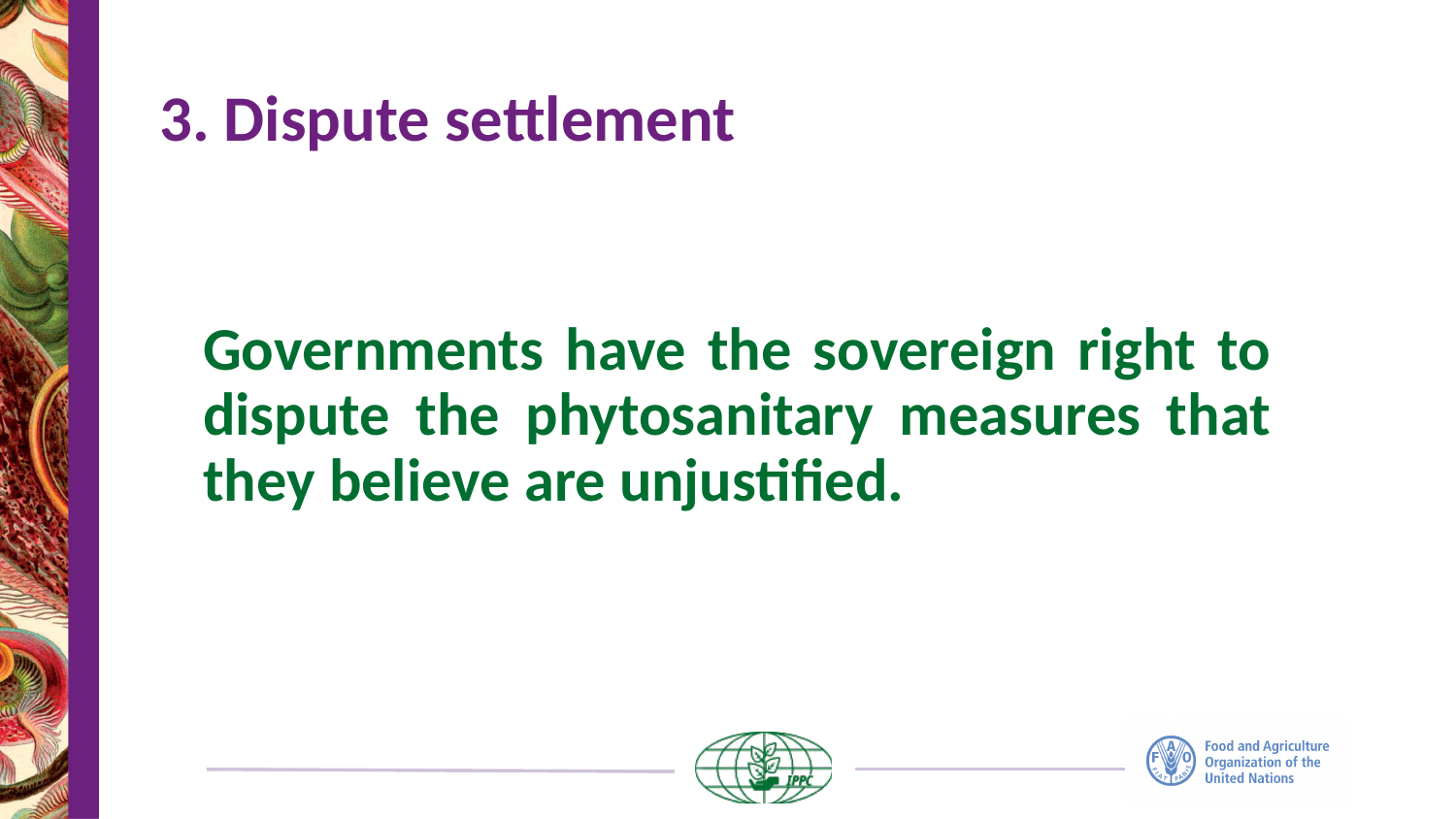

# 3. Dispute settlement

	Governments have the sovereign right to dispute the phytosanitary measures that they believe are unjustified.